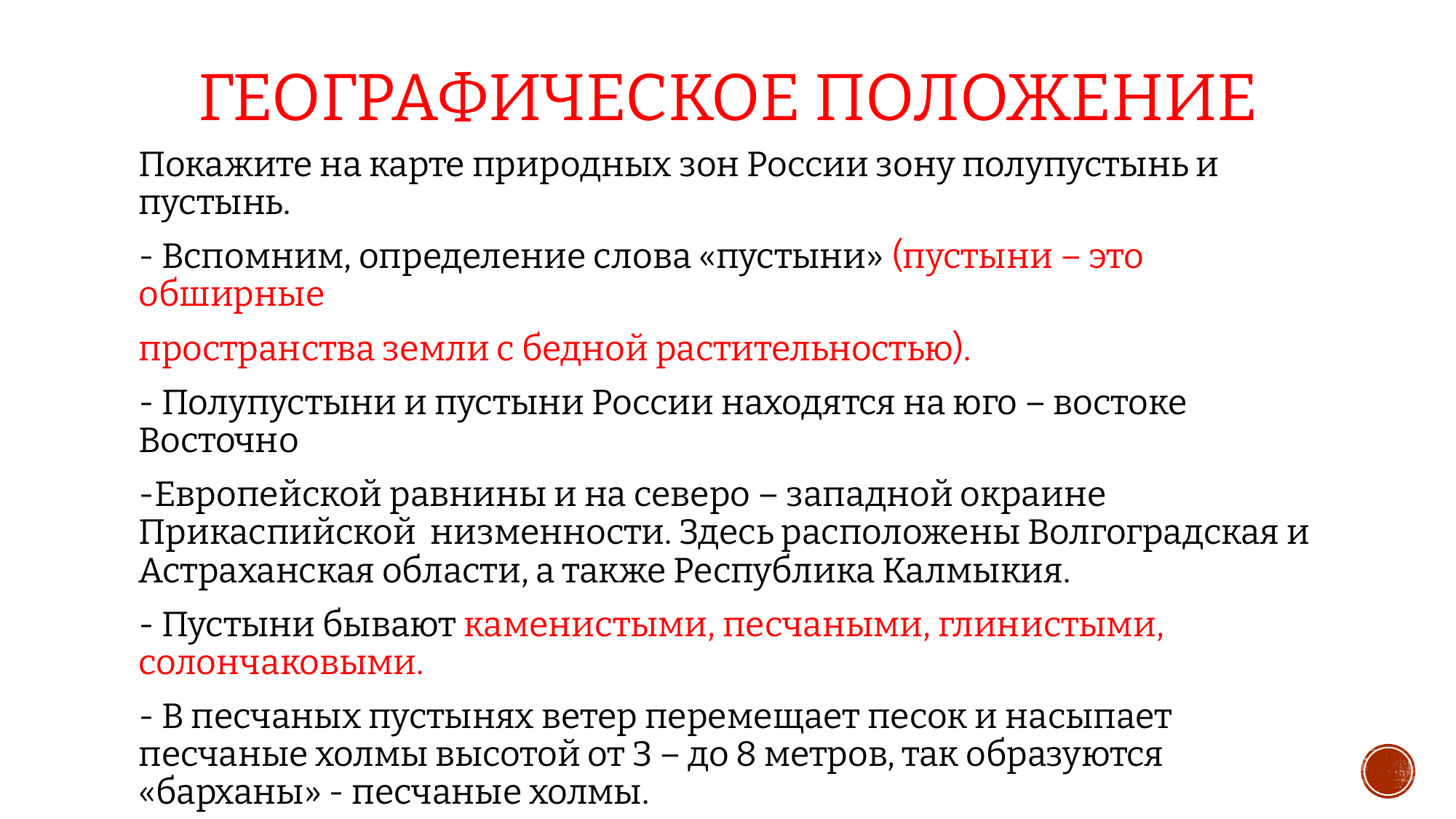

# Географическое положение
Покажите на карте природных зон России зону полупустынь и пустынь.
- Вспомним, определение слова «пустыни» (пустыни – это обширные
пространства земли с бедной растительностью).
- Полупустыни и пустыни России находятся на юго – востоке Восточно
-Европейской равнины и на северо – западной окраине Прикаспийской  низменности. Здесь расположены Волгоградская и Астраханская области, а также Республика Калмыкия.
- Пустыни бывают каменистыми, песчаными, глинистыми, солончаковыми.
- В песчаных пустынях ветер перемещает песок и насыпает песчаные холмы высотой от 3 – до 8 метров, так образуются «барханы» - песчаные холмы.